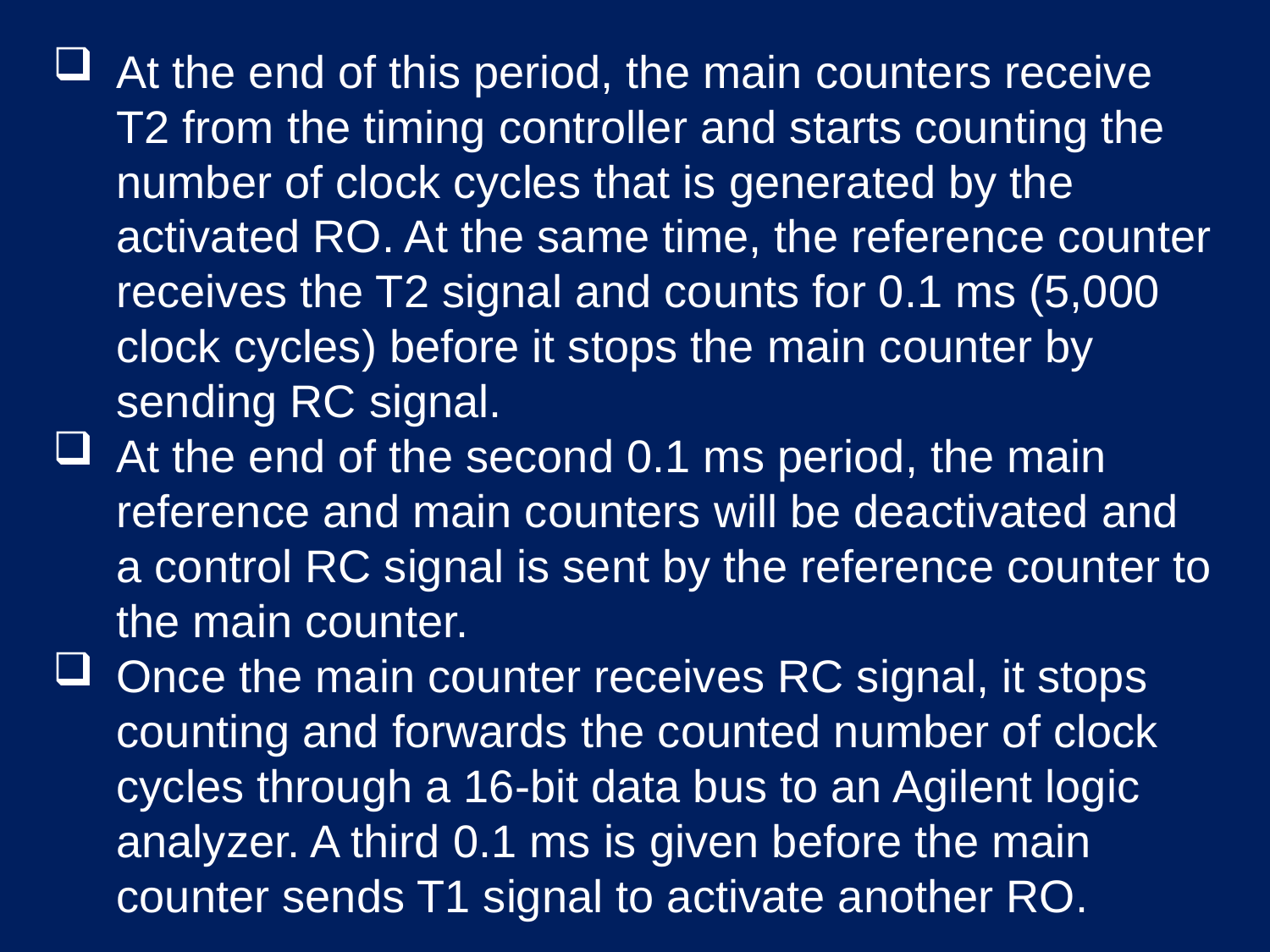

At the end of this period, the main counters receive T2 from the timing controller and starts counting the number of clock cycles that is generated by the activated RO. At the same time, the reference counter receives the T2 signal and counts for 0.1 ms (5,000 clock cycles) before it stops the main counter by sending RC signal.
At the end of the second 0.1 ms period, the main reference and main counters will be deactivated and a control RC signal is sent by the reference counter to the main counter.
Once the main counter receives RC signal, it stops counting and forwards the counted number of clock cycles through a 16-bit data bus to an Agilent logic analyzer. A third 0.1 ms is given before the main counter sends T1 signal to activate another RO.